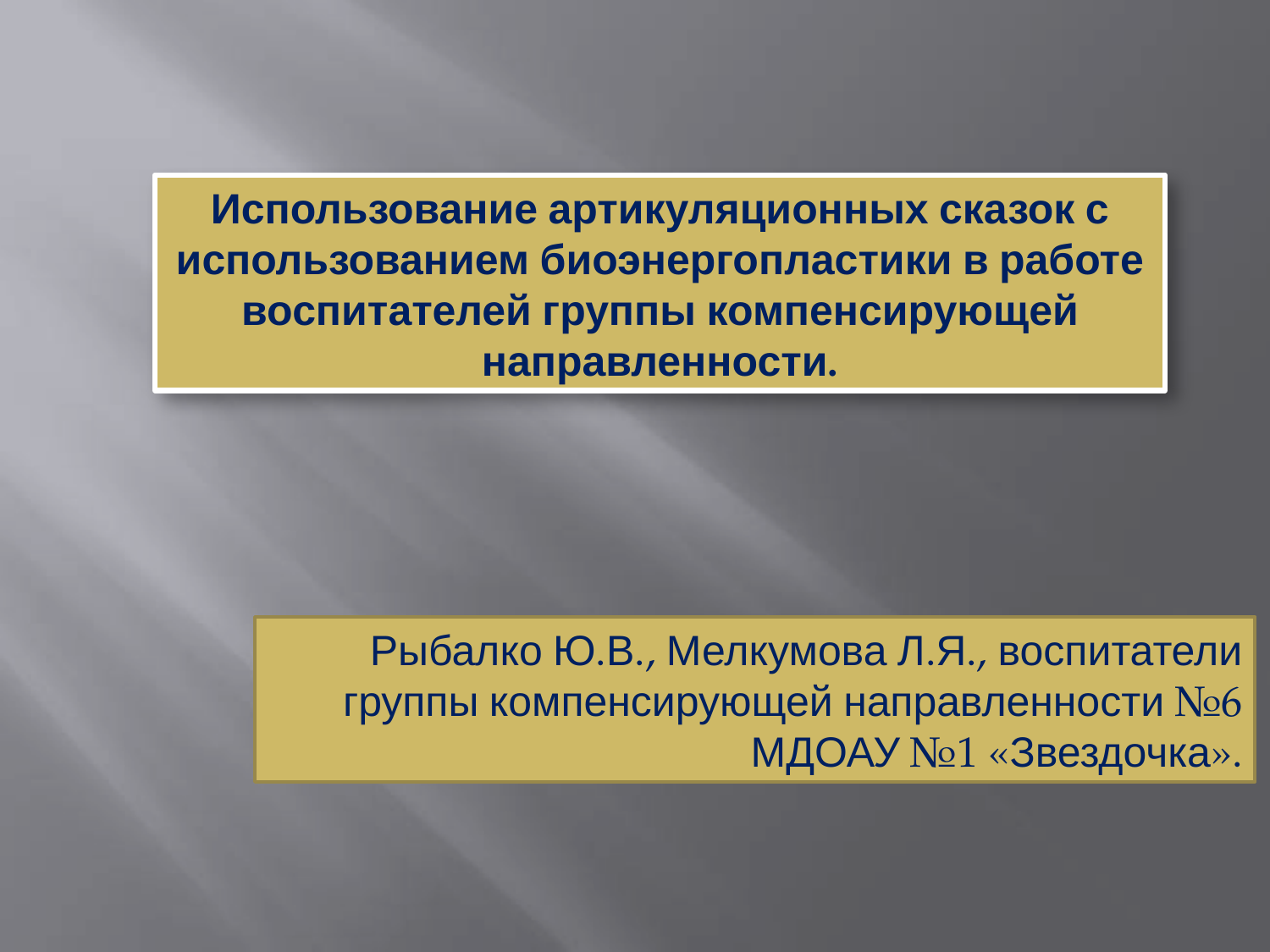

Использование артикуляционных сказок с использованием биоэнергопластики в работе воспитателей группы компенсирующей направленности.
Рыбалко Ю.В., Мелкумова Л.Я., воспитатели группы компенсирующей направленности №6 МДОАУ №1 «Звездочка».